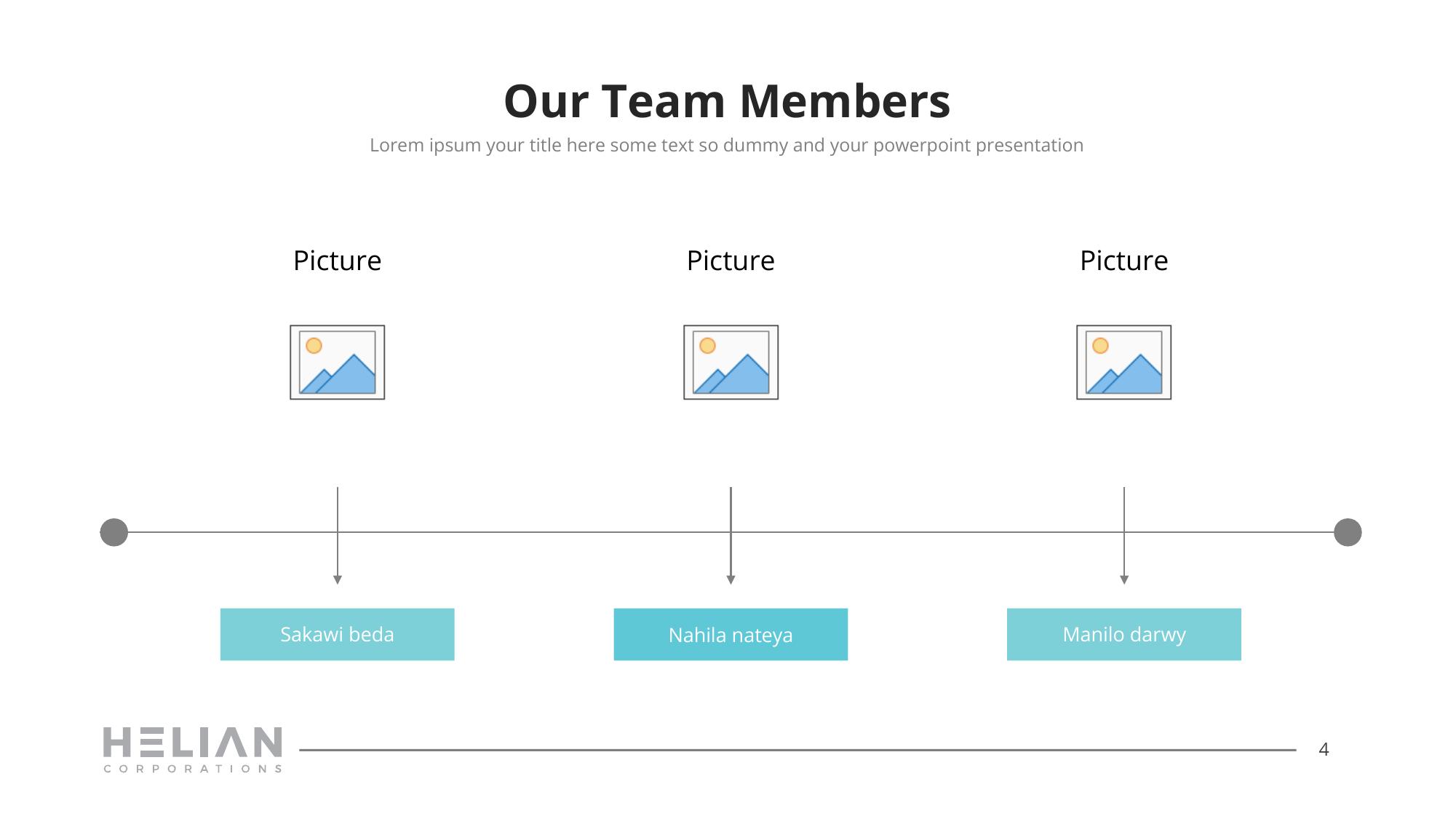

# Our Team Members
Lorem ipsum your title here some text so dummy and your powerpoint presentation

Sakawi beda
Manilo darwy
Nahila nateya
4